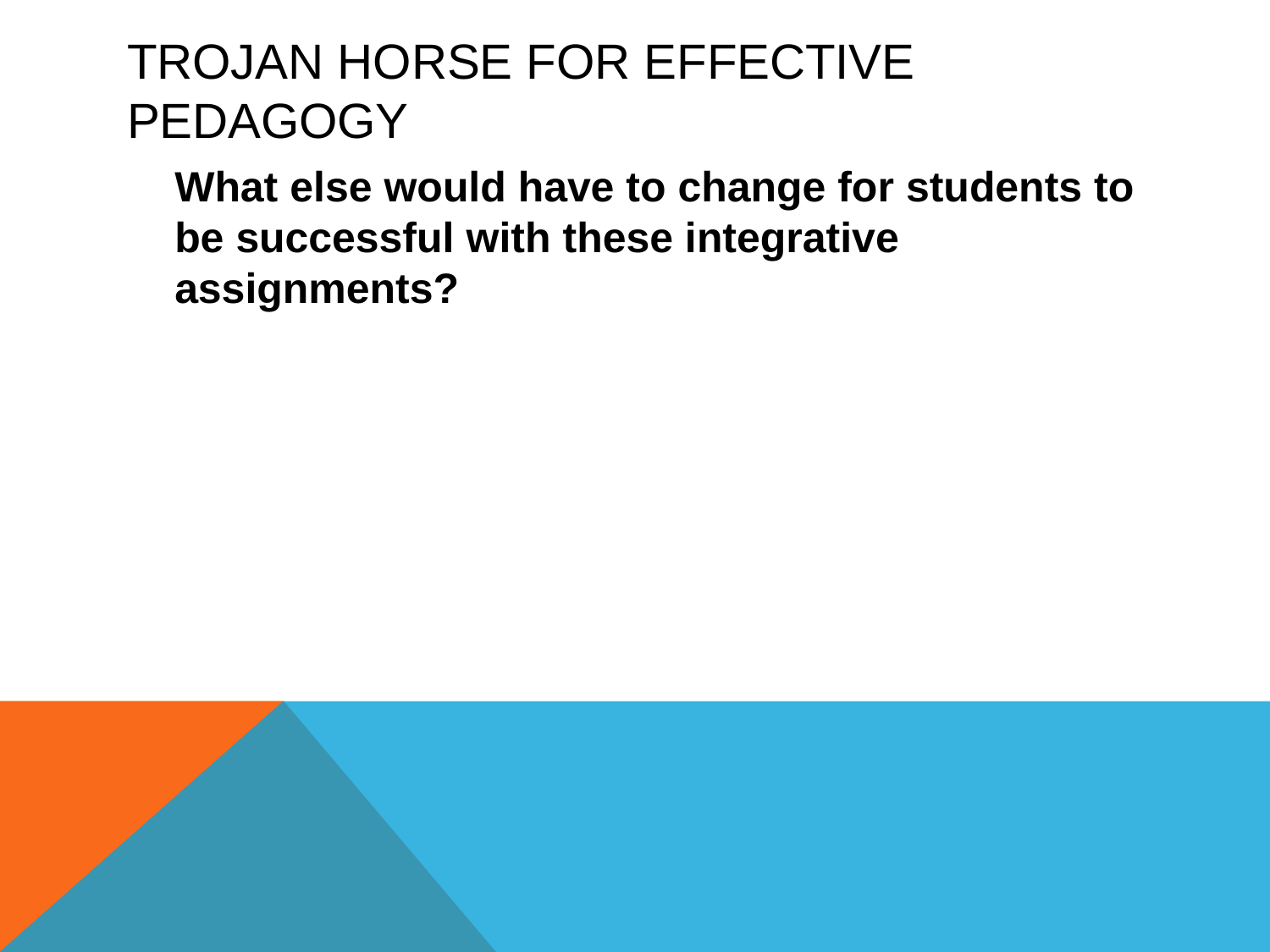

# Trojan horse for effective pedagogy
	What else would have to change for students to be successful with these integrative assignments?